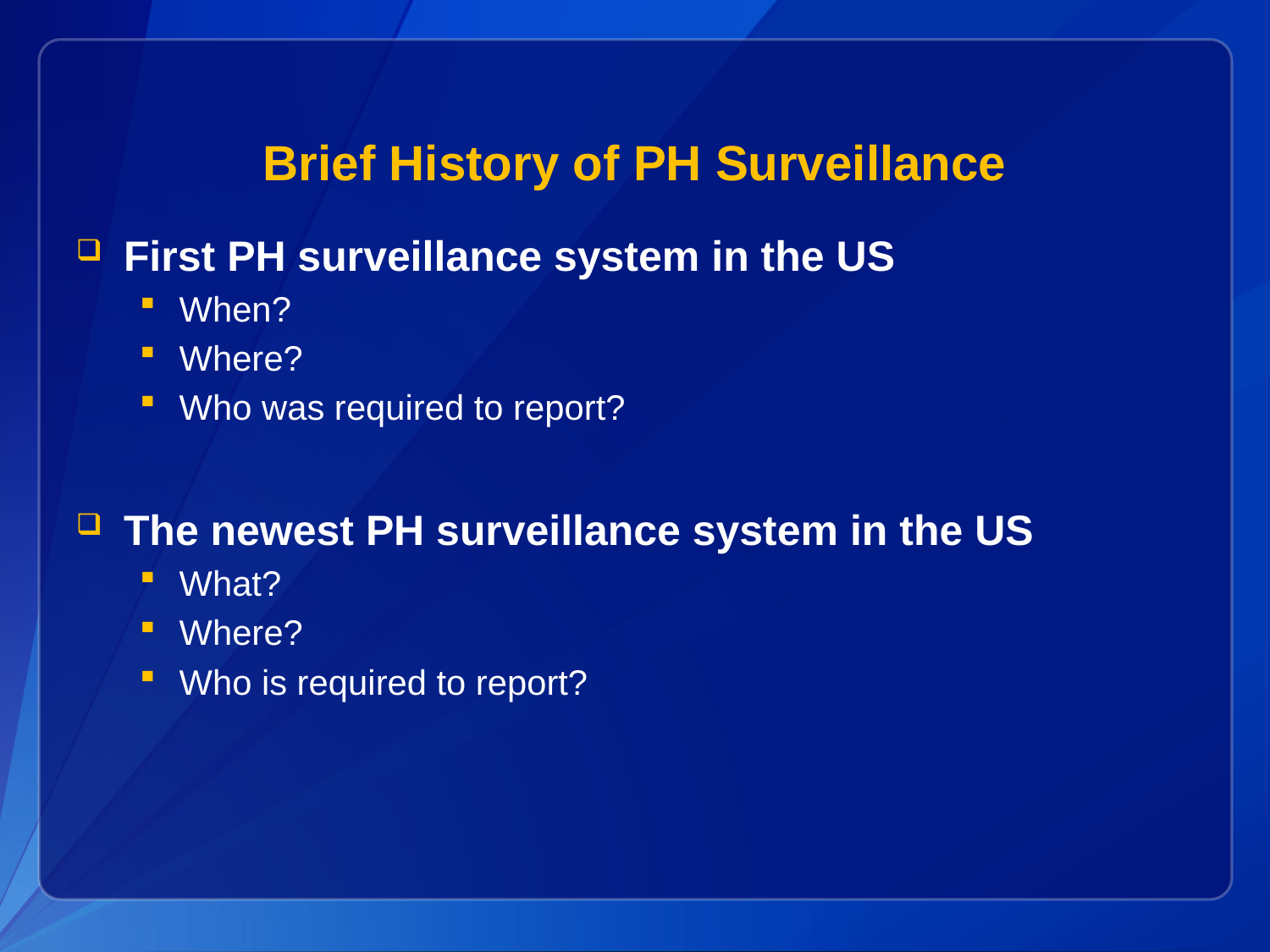

# Brief History of PH Surveillance
First PH surveillance system in the US
When?
Where?
Who was required to report?

The newest PH surveillance system in the US
What?
Where?
Who is required to report?